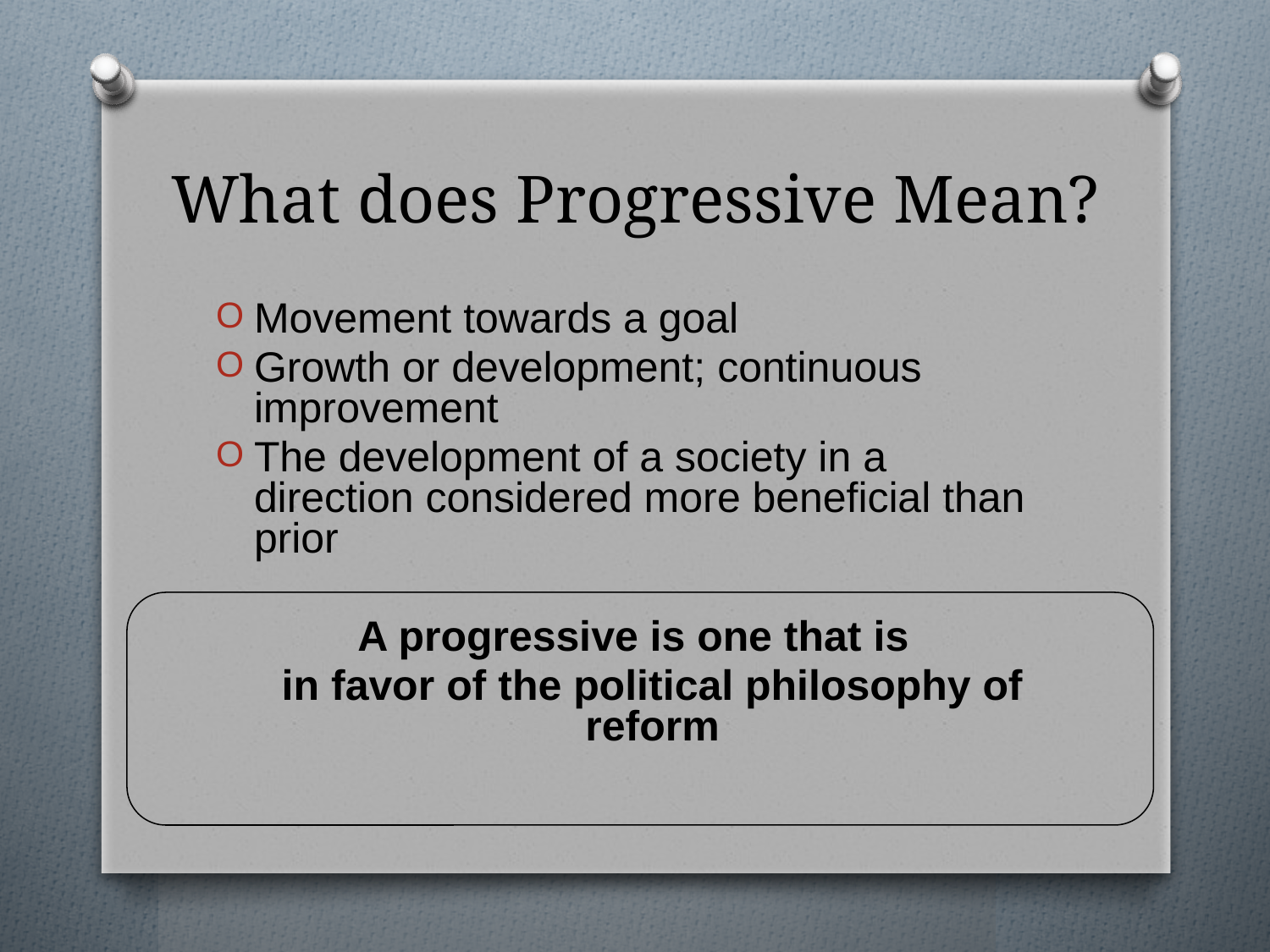

# What does Progressive Mean?
Movement towards a goal
Growth or development; continuous improvement
The development of a society in a direction considered more beneficial than prior

A progressive is one that is
	in favor of the political philosophy of reform